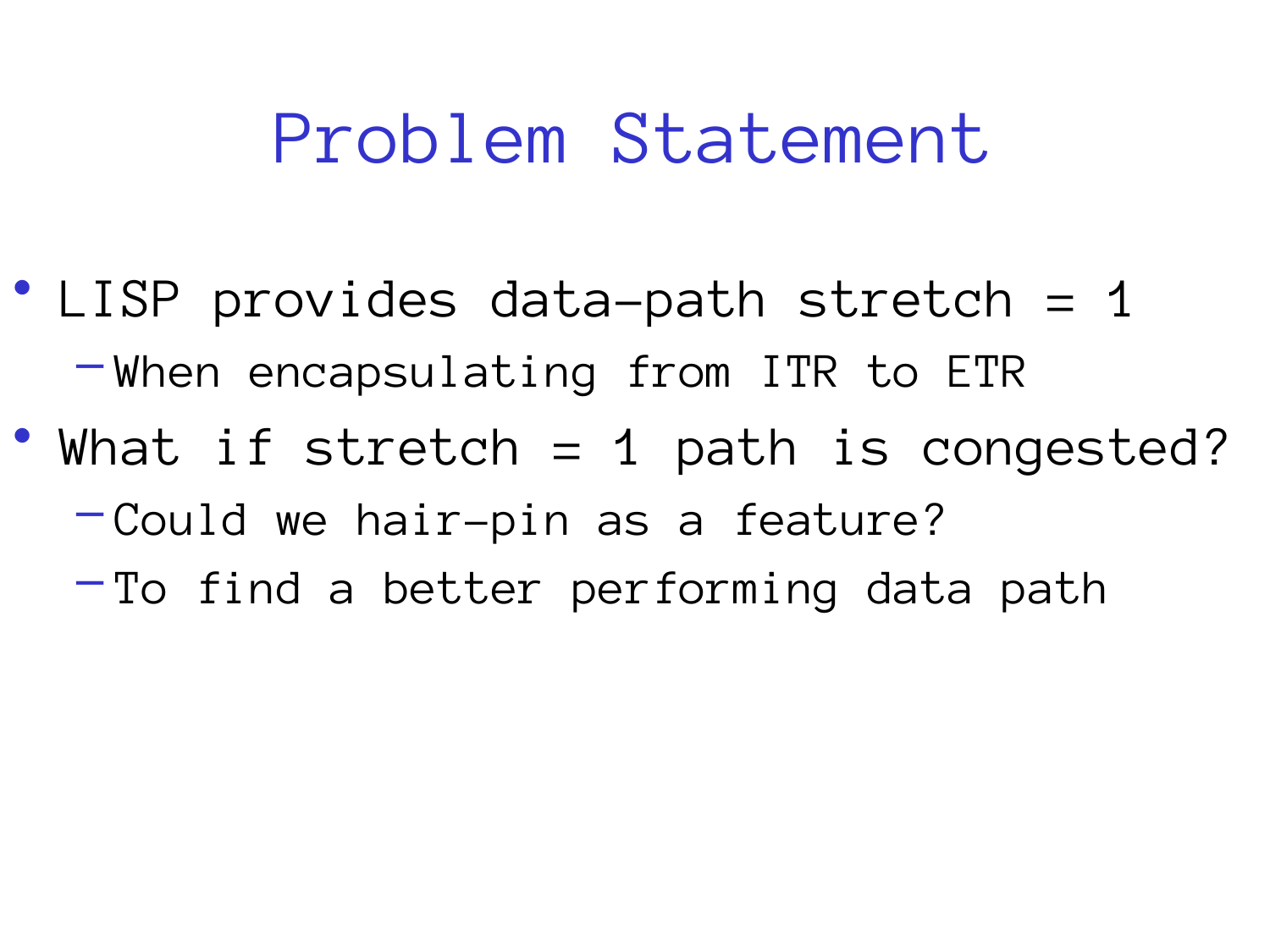

# Problem Statement
LISP provides data-path stretch = 1
When encapsulating from ITR to ETR
What if stretch = 1 path is congested?
Could we hair-pin as a feature?
To find a better performing data path